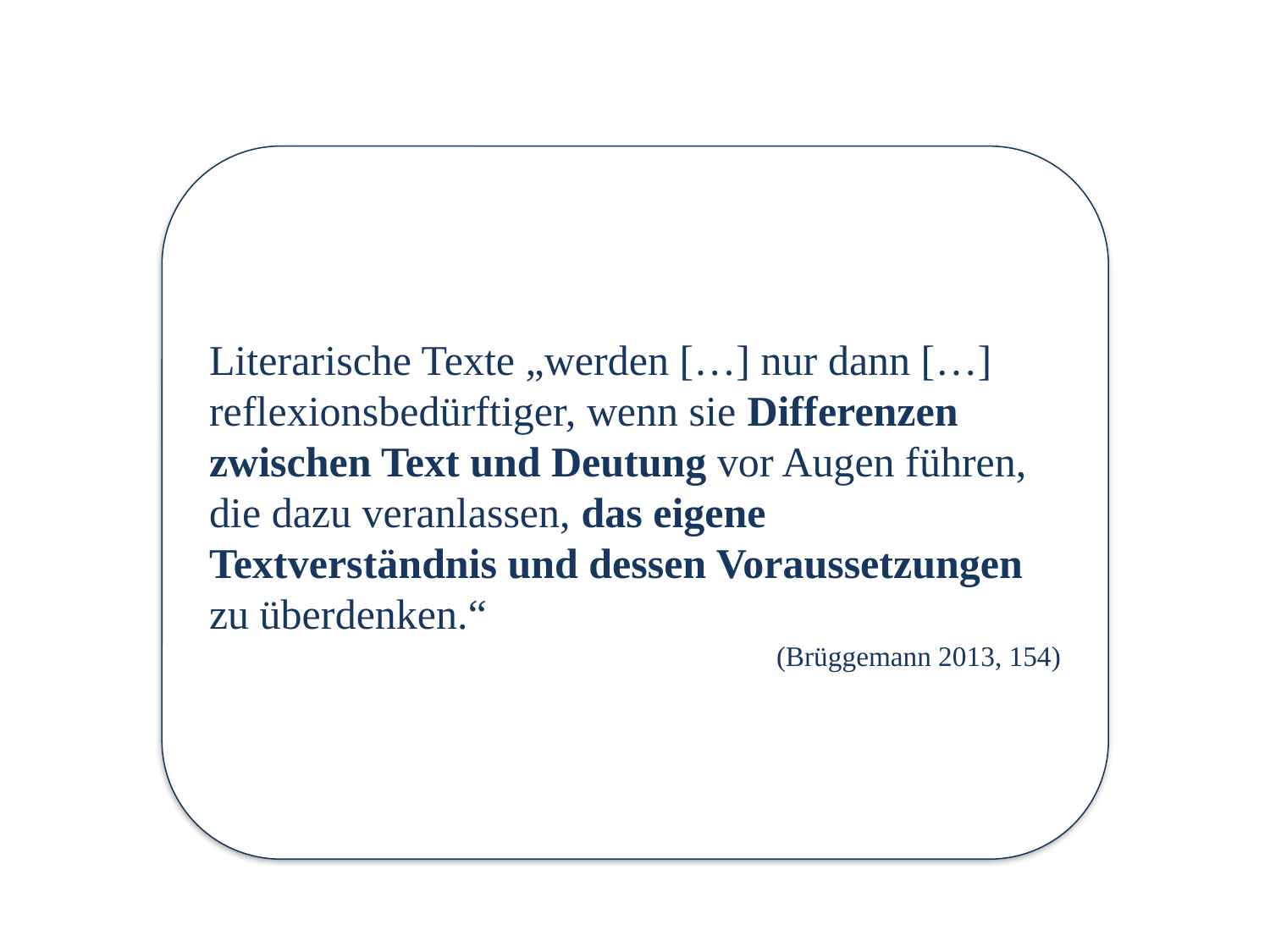

Literarische Texte „werden […] nur dann […] reflexionsbedürftiger, wenn sie Differenzen zwischen Text und Deutung vor Augen führen, die dazu veranlassen, das eigene Textverständnis und dessen Voraussetzungen zu überdenken.“
(Brüggemann 2013, 154)